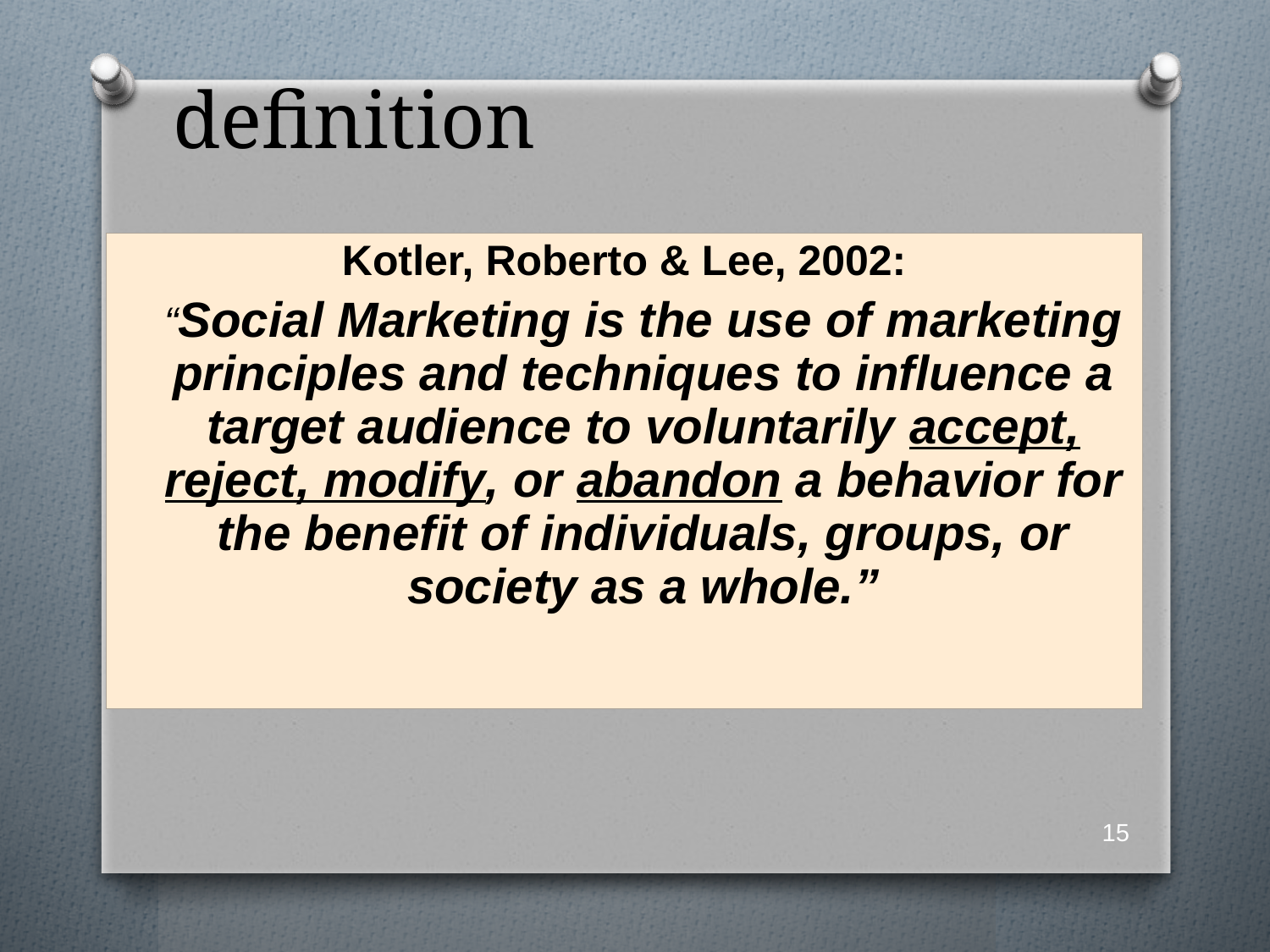

# definition
Kotler, Roberto & Lee, 2002:
	“Social Marketing is the use of marketing principles and techniques to influence a target audience to voluntarily accept, reject, modify, or abandon a behavior for the benefit of individuals, groups, or society as a whole.”

15